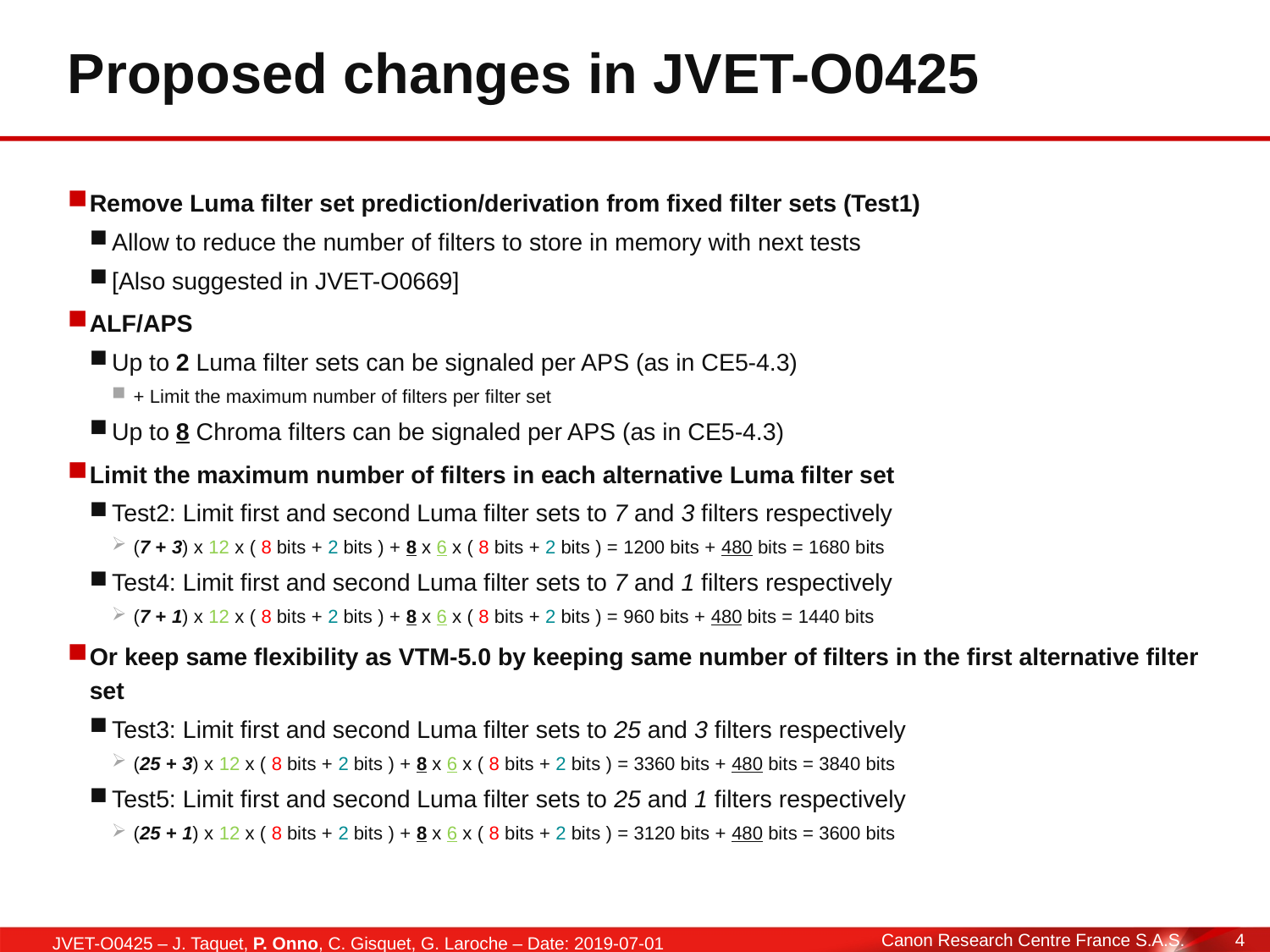

# Proposed changes in JVET-O0425
Remove Luma filter set prediction/derivation from fixed filter sets (Test1)
Allow to reduce the number of filters to store in memory with next tests
[Also suggested in JVET-O0669]
ALF/APS
Up to 2 Luma filter sets can be signaled per APS (as in CE5-4.3)
+ Limit the maximum number of filters per filter set
Up to 8 Chroma filters can be signaled per APS (as in CE5-4.3)
Limit the maximum number of filters in each alternative Luma filter set
Test2: Limit first and second Luma filter sets to 7 and 3 filters respectively
(7 + 3) x 12 x ( 8 bits + 2 bits ) + 8 x 6 x ( 8 bits + 2 bits ) = 1200 bits + 480 bits = 1680 bits
Test4: Limit first and second Luma filter sets to 7 and 1 filters respectively
(7 + 1) x 12 x ( 8 bits + 2 bits ) + 8 x 6 x ( 8 bits + 2 bits ) = 960 bits + 480 bits = 1440 bits
Or keep same flexibility as VTM-5.0 by keeping same number of filters in the first alternative filter set
Test3: Limit first and second Luma filter sets to 25 and 3 filters respectively
(25 + 3) x 12 x ( 8 bits + 2 bits ) + 8 x 6 x ( 8 bits + 2 bits ) = 3360 bits + 480 bits = 3840 bits
Test5: Limit first and second Luma filter sets to 25 and 1 filters respectively
(25 + 1) x 12 x ( 8 bits + 2 bits ) + 8 x 6 x ( 8 bits + 2 bits ) = 3120 bits + 480 bits = 3600 bits

Canon Research Centre France S.A.S.
4